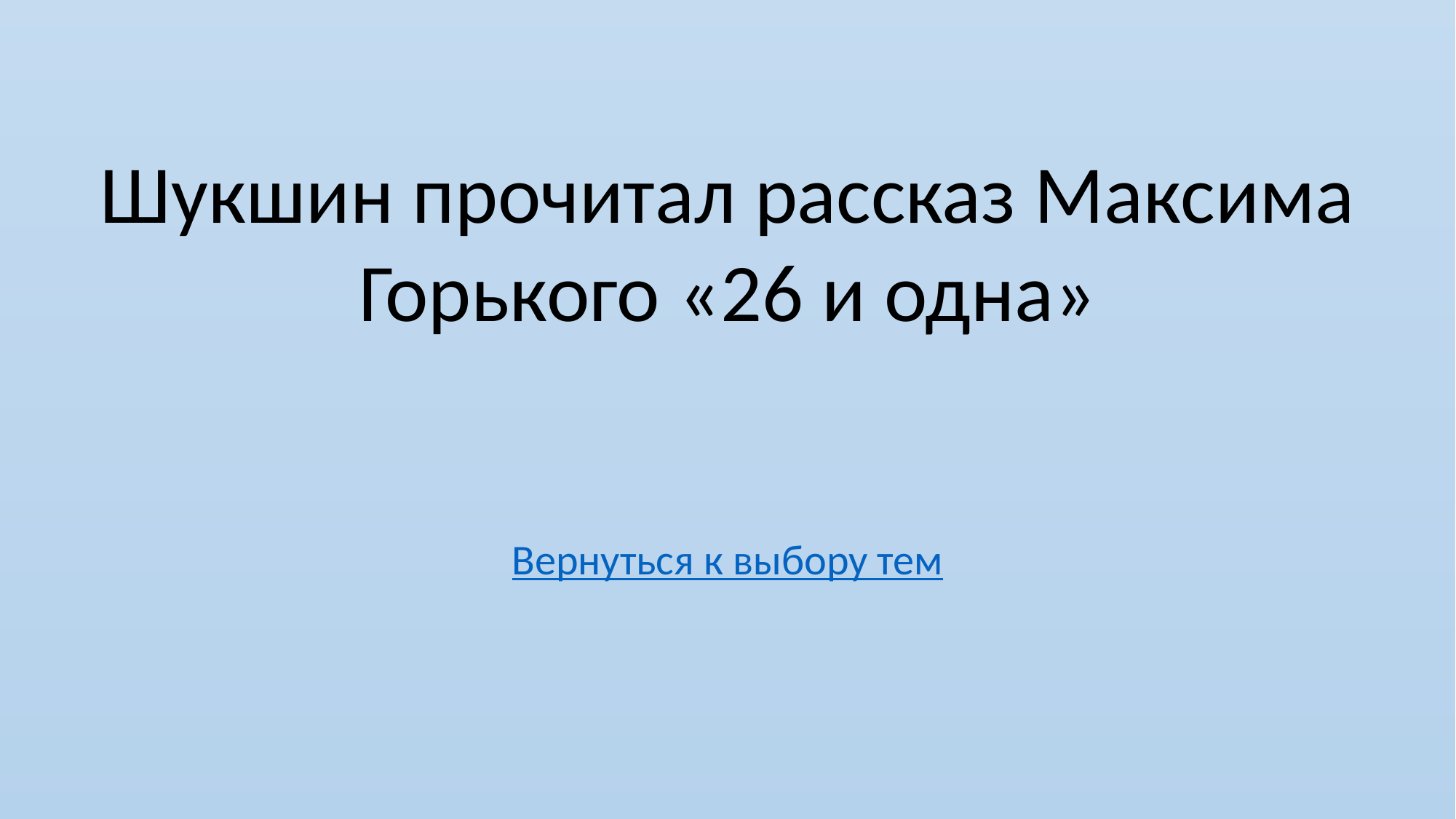

Шукшин прочитал рассказ Максима Горького «26 и одна»
Вернуться к выбору тем